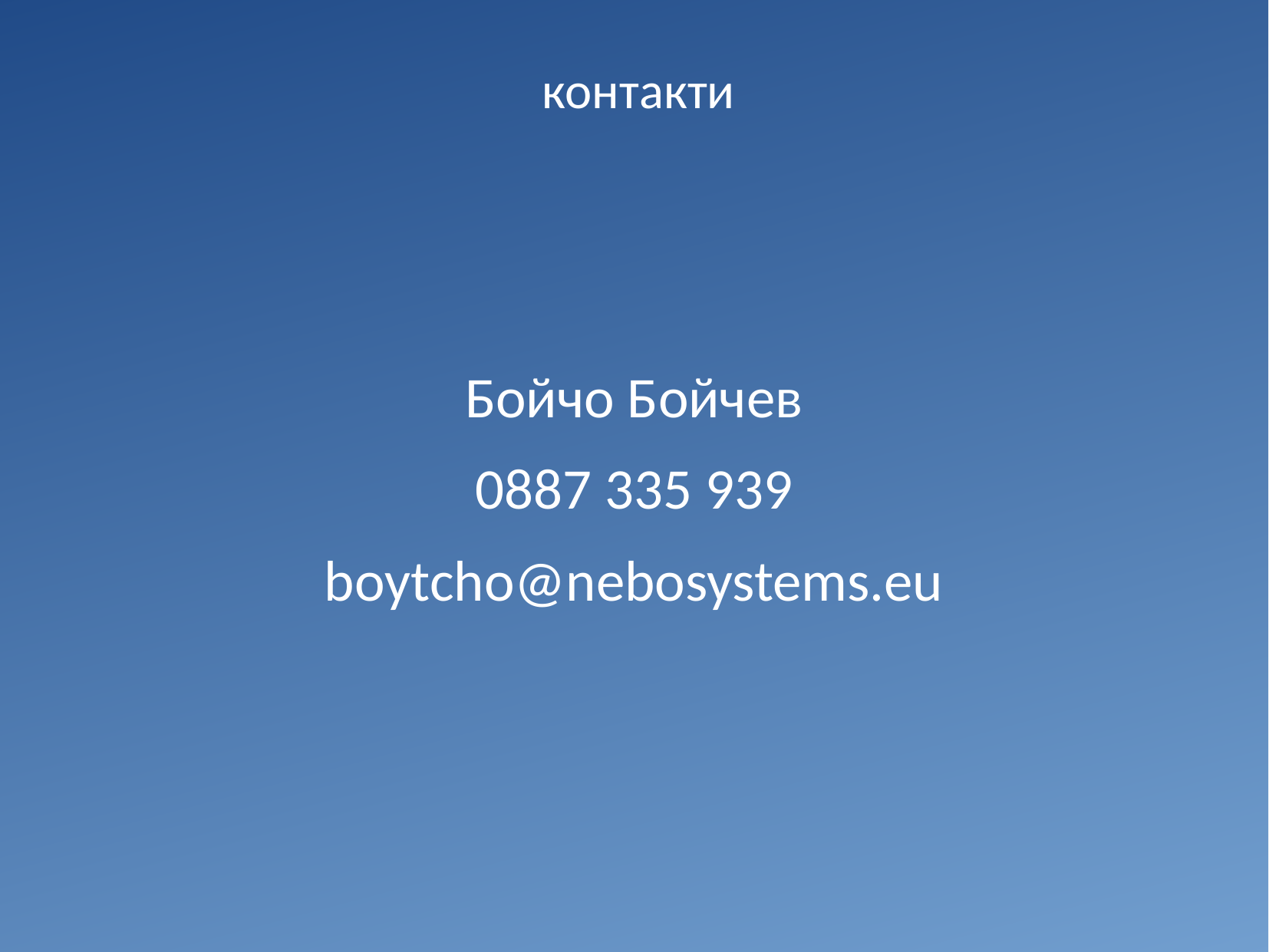

контакти

Бойчо Бойчев
0887 335 939
boytcho@nebosystems.eu